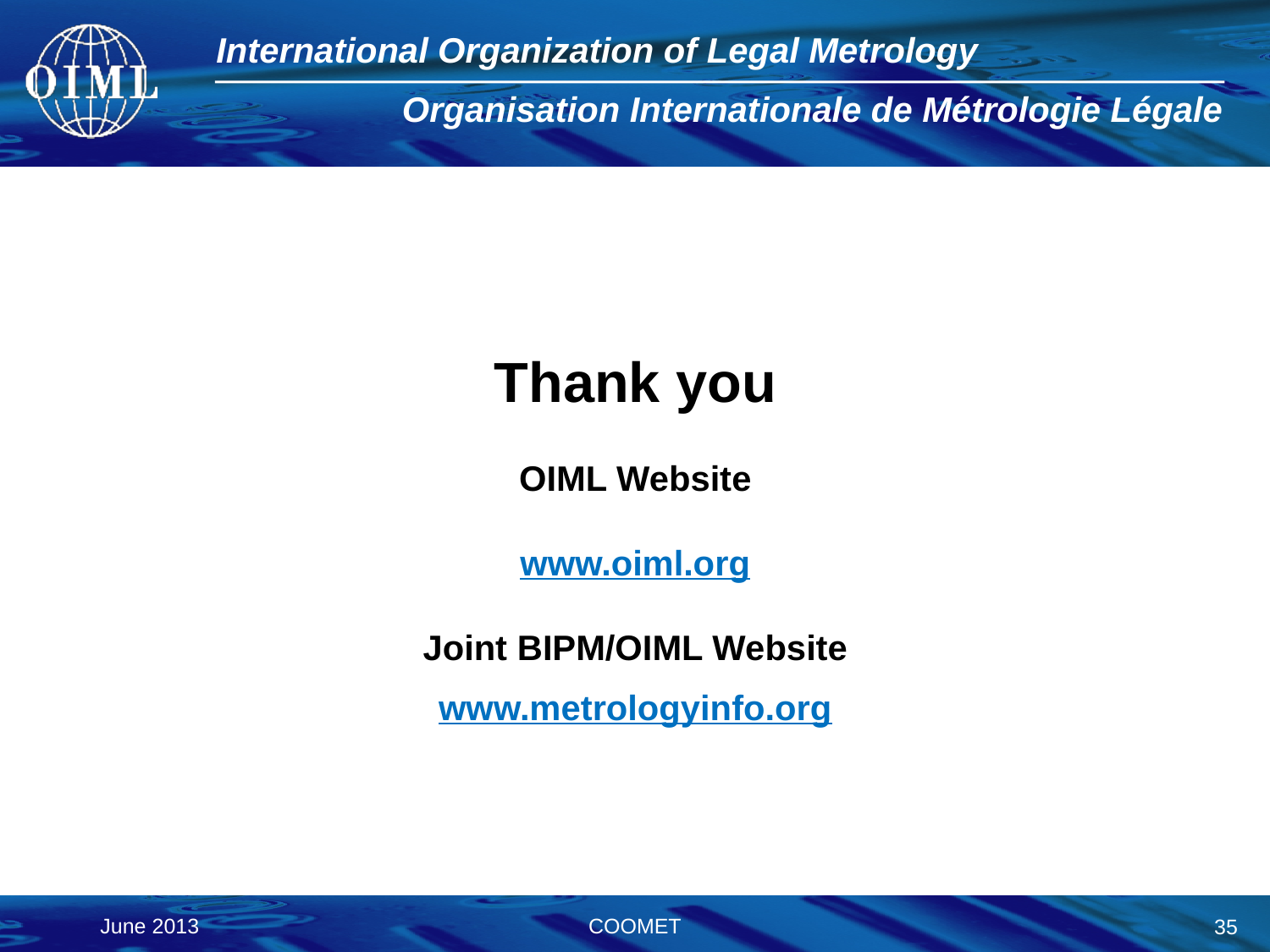

Thank you

OIML Website

www.oiml.org

Joint BIPM/OIML Website
www.metrologyinfo.org
COOMET
June 2013
35